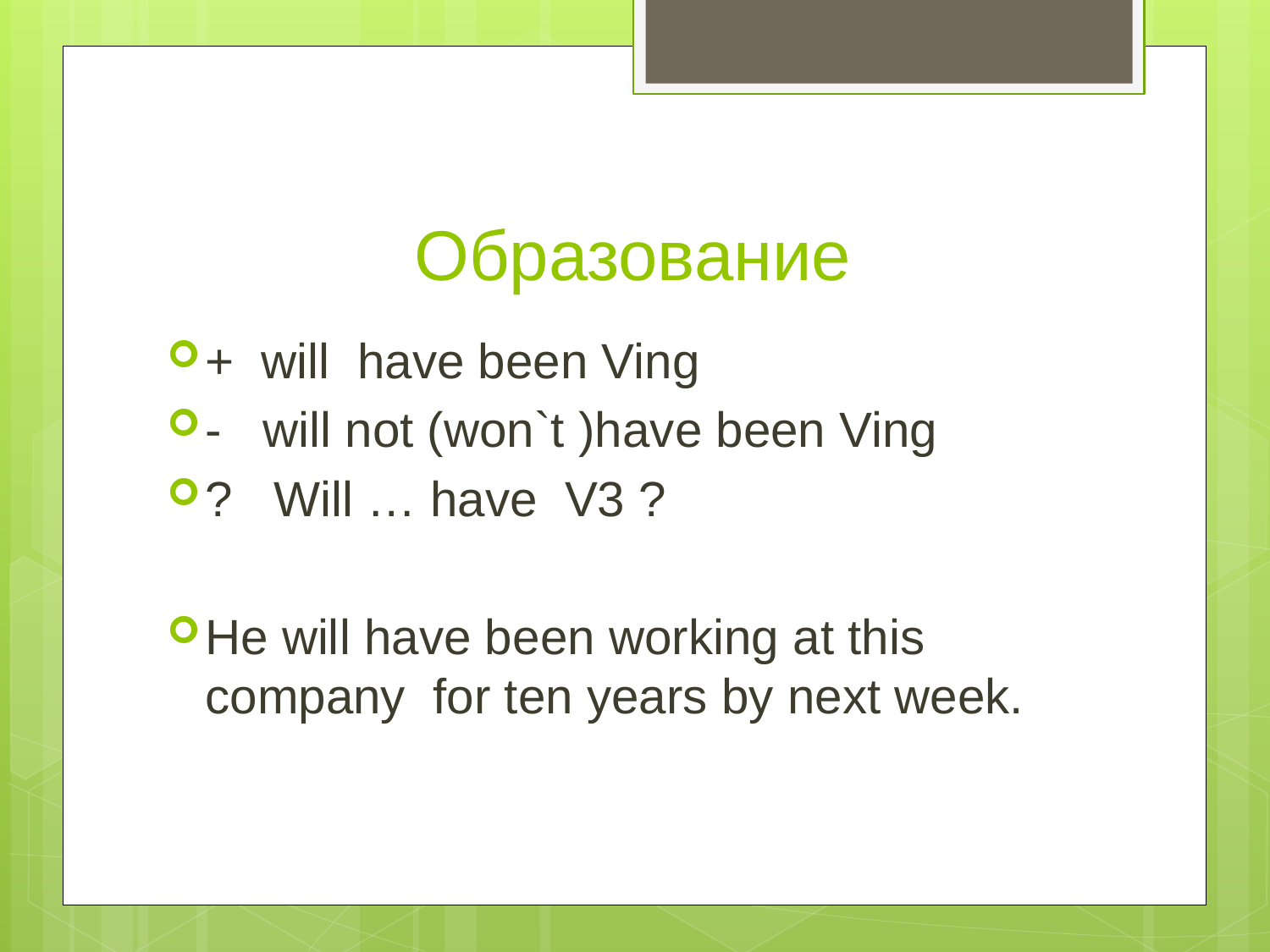

# Образование
+  will  have been Ving
-   will not (won`t )have been Ving
?   Will … have  V3 ?

He will have been working at this company  for ten years by next week.